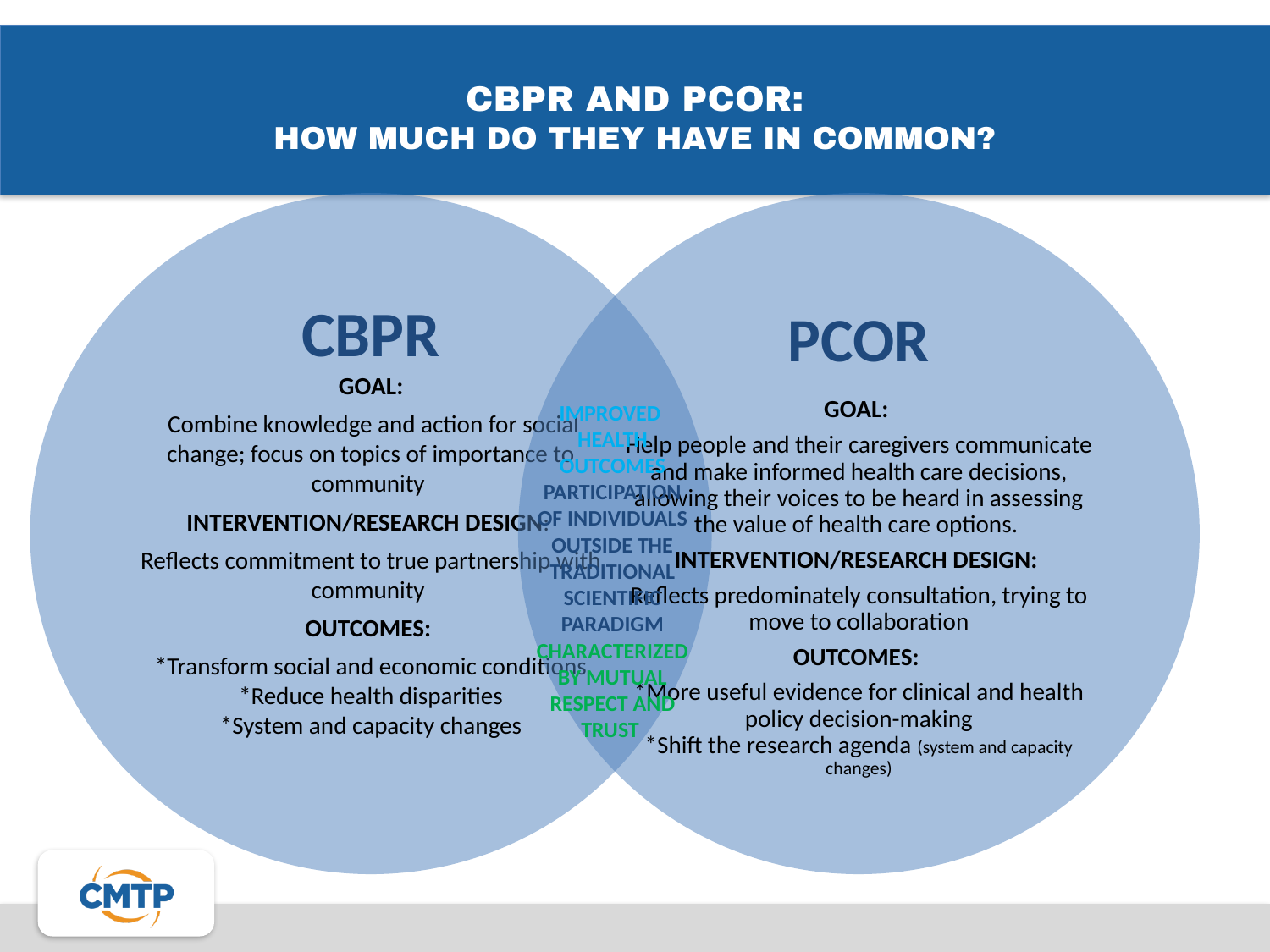

# CBPR and PCOR: How much do they have in Common?
CBPR
Goal:
 Combine knowledge and action for social change; focus on topics of importance to community
Intervention/Research Design:
Reflects commitment to true partnership with community
Outcomes:
*Transform social and economic conditions
*Reduce health disparities
*System and capacity changes

PCOR
Goal:
Help people and their caregivers communicate and make informed health care decisions, allowing their voices to be heard in assessing the value of health care options.
Intervention/Research Design:
Reflects predominately consultation, trying to move to collaboration
Outcomes:
*More useful evidence for clinical and health policy decision-making
*Shift the research agenda (system and capacity changes)

Improved
health outcomes
Participation of individuals outside the traditional scientific paradigm
Characterized by mutual respect and trust